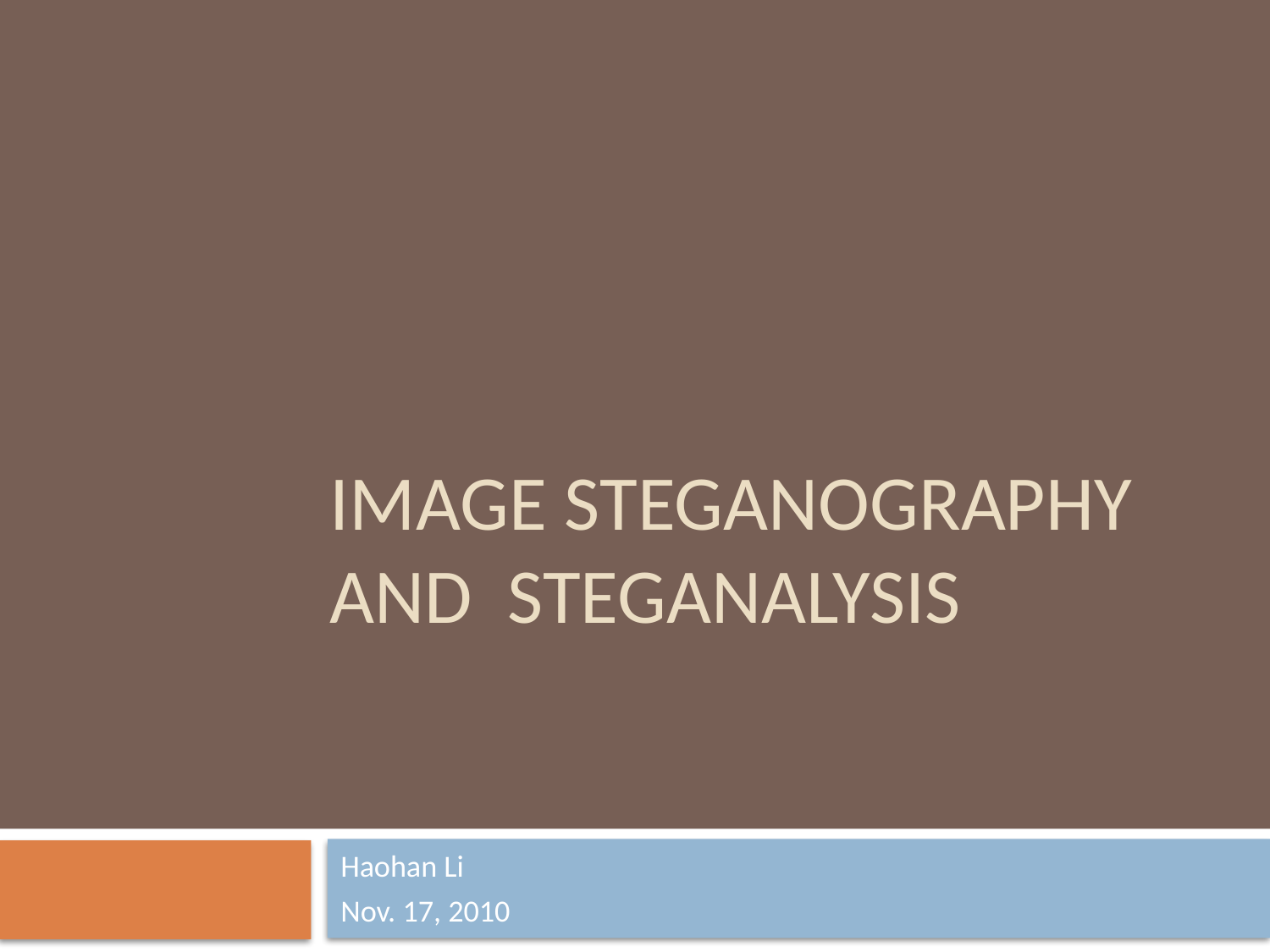

# Image Steganography and  Steganalysis
Haohan Li
Nov. 17, 2010